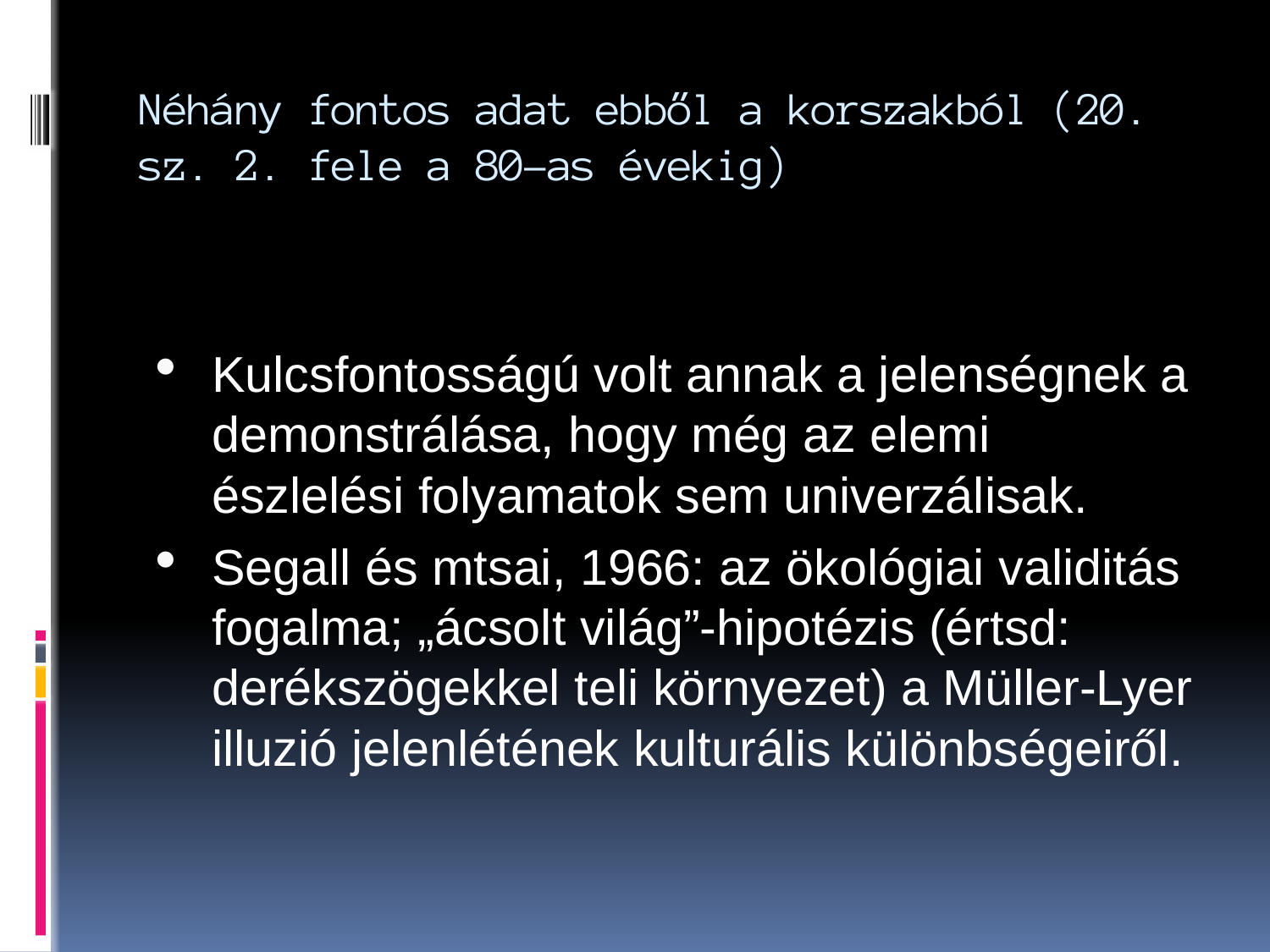

# Néhány fontos adat ebből a korszakból (20. sz. 2. fele a 80-as évekig)
Kulcsfontosságú volt annak a jelenségnek a demonstrálása, hogy még az elemi észlelési folyamatok sem univerzálisak.
Segall és mtsai, 1966: az ökológiai validitás fogalma; „ácsolt világ”-hipotézis (értsd: derékszögekkel teli környezet) a Müller-Lyer illuzió jelenlétének kulturális különbségeiről.